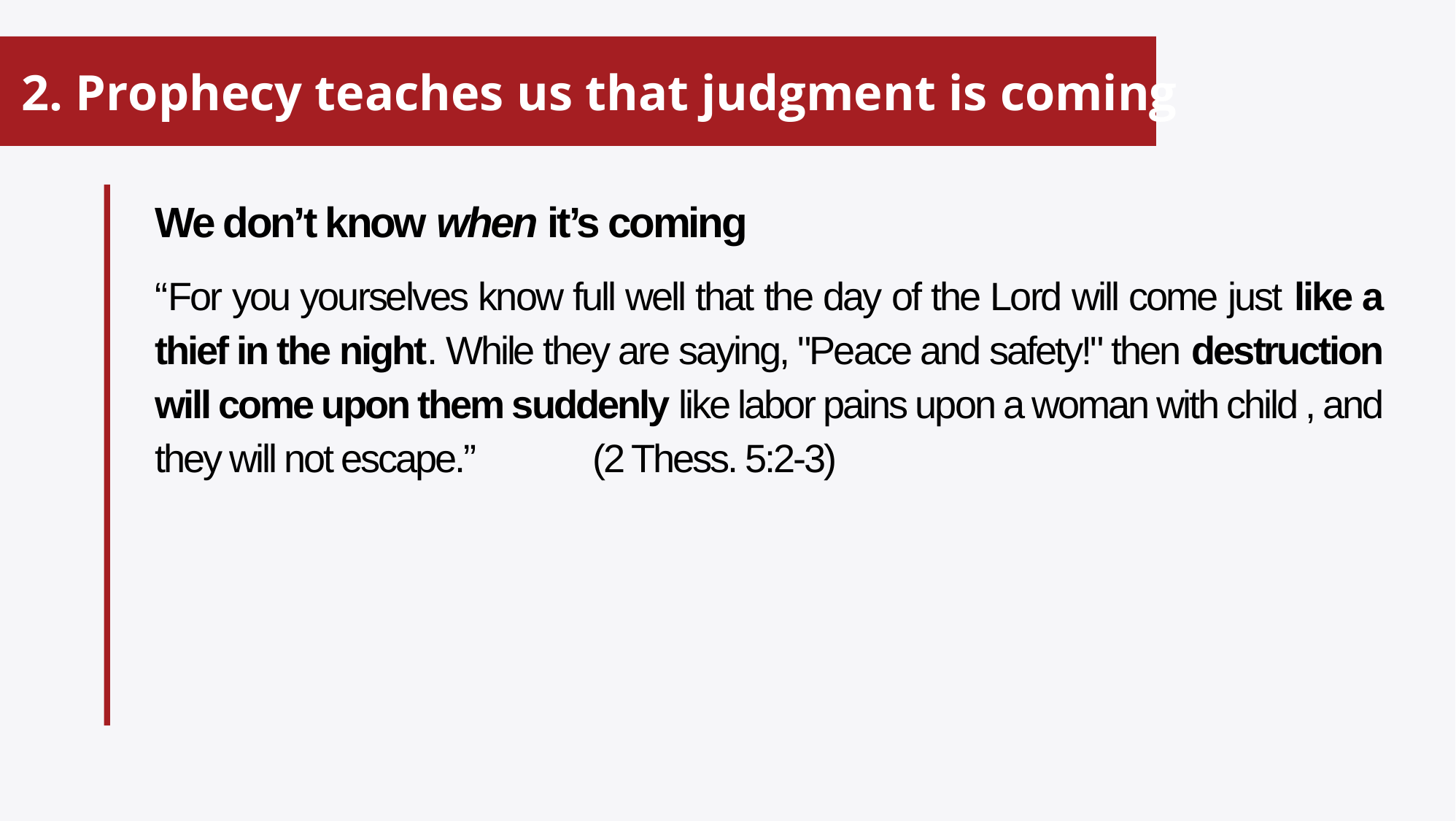

# 2. Prophecy teaches us that judgment is coming
We don’t know when it’s coming
“For you yourselves know full well that the day of the Lord will come just like a thief in the night. While they are saying, "Peace and safety!" then destruction will come upon them suddenly like labor pains upon a woman with child , and they will not escape.” 	(2 Thess. 5:2-3)